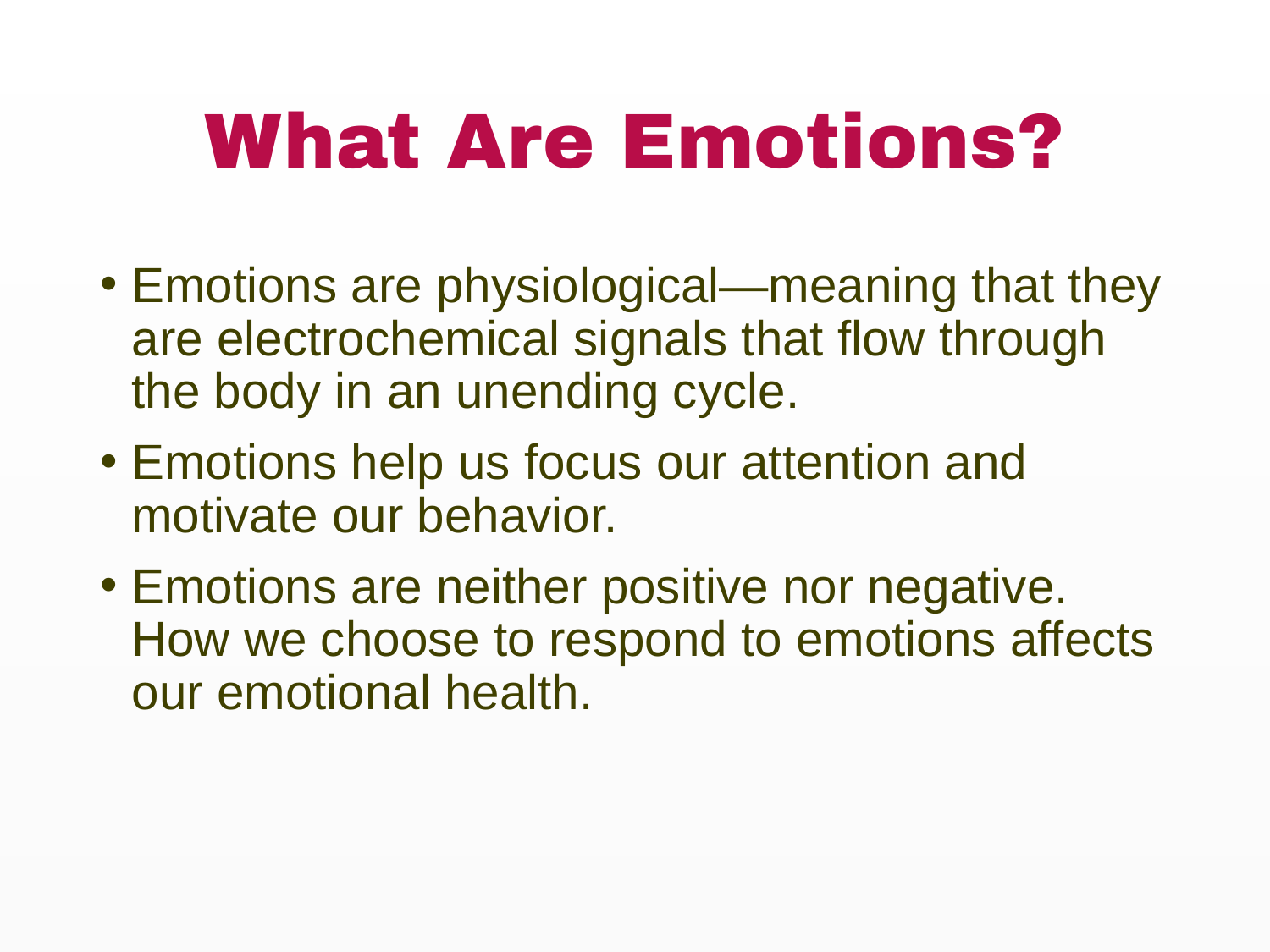

# What Are Emotions?
Emotions are physiological—meaning that they are electrochemical signals that flow through the body in an unending cycle.
Emotions help us focus our attention and motivate our behavior.
Emotions are neither positive nor negative. How we choose to respond to emotions affects our emotional health.